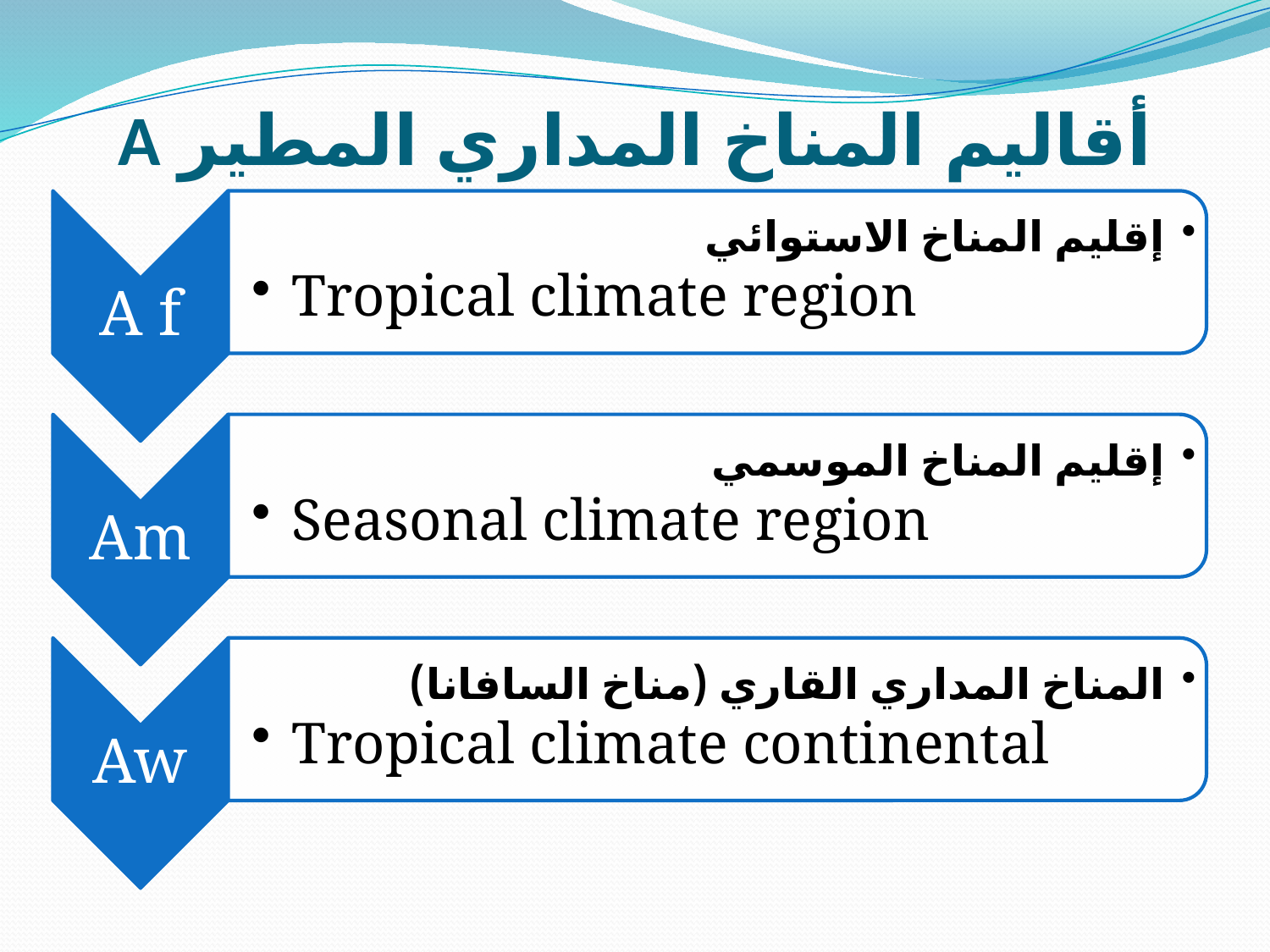

# أقاليم المناخ المداري المطير A
A f
إقليم المناخ الاستوائي
Tropical climate region
Am
إقليم المناخ الموسمي
Seasonal climate region
Aw
المناخ المداري القاري (مناخ السافانا)
Tropical climate continental